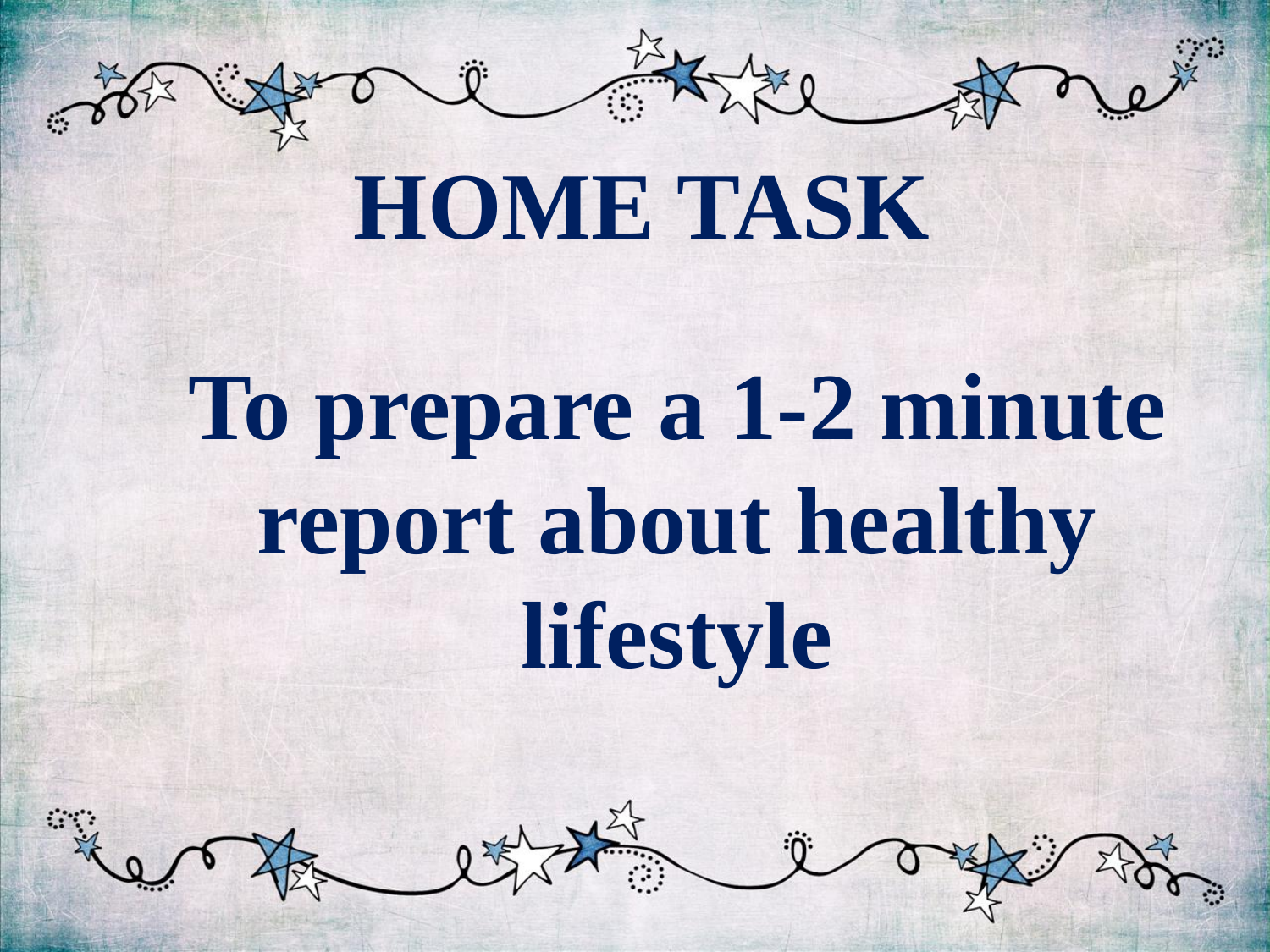

HOME TASK
To prepare a 1-2 minute report about healthy lifestyle